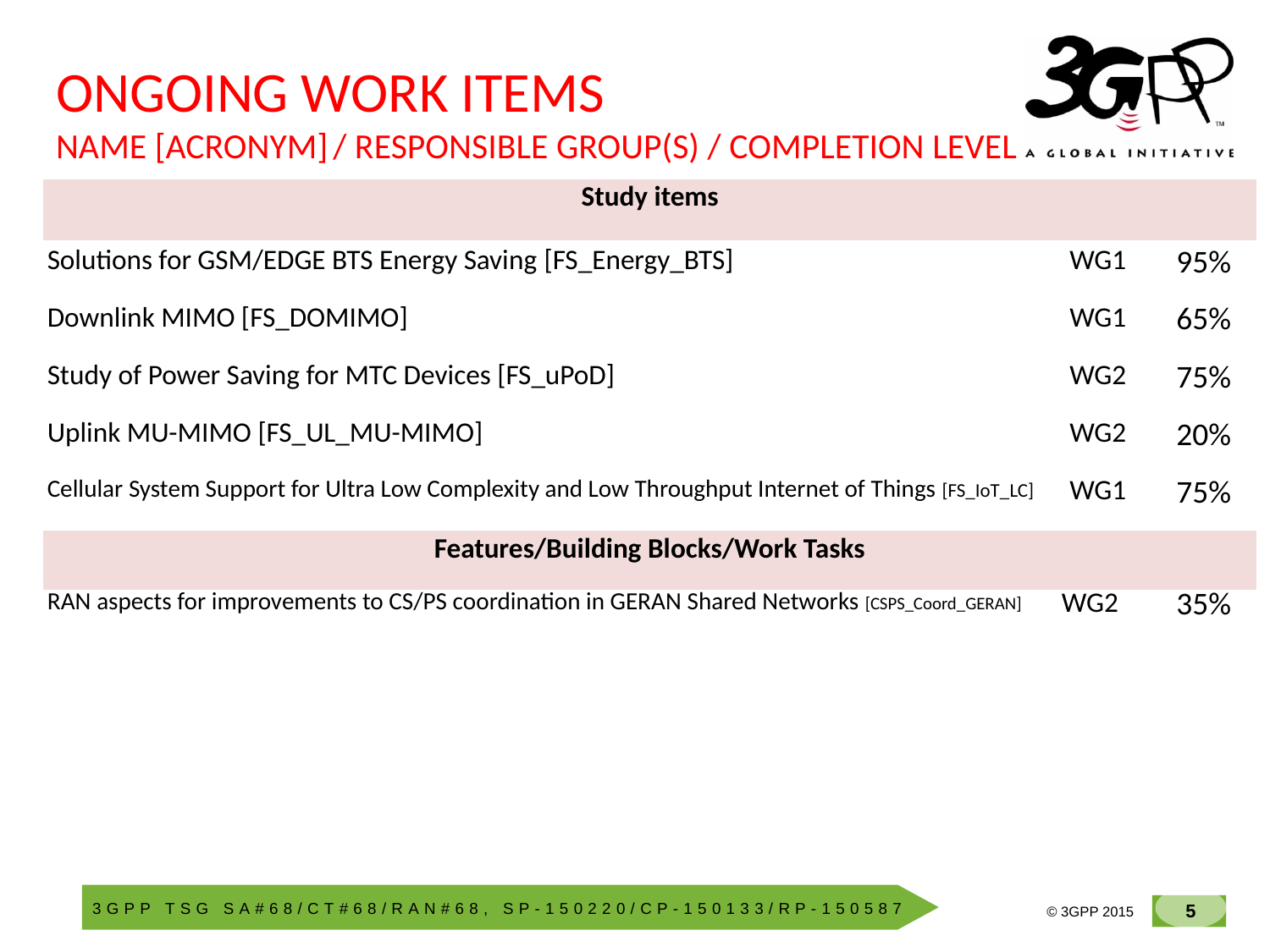

# ONGOING WORK ITEMS NAME [ACRONYM] / RESPONSIBLE GROUP(S) / COMPLETION LEVEL
| Study items |  |  |  |
| --- | --- | --- | --- |
| Solutions for GSM/EDGE BTS Energy Saving [FS\_Energy\_BTS] |  | WG1 | 95% |
| Downlink MIMO [FS\_DOMIMO] |  | WG1 | 65% |
| Study of Power Saving for MTC Devices [FS\_uPoD] |  | WG2 | 75% |
| Uplink MU-MIMO [FS\_UL\_MU-MIMO] |  | WG2 | 20% |
| Cellular System Support for Ultra Low Complexity and Low Throughput Internet of Things [FS\_IoT\_LC] |  | WG1 | 75% |
| Features/Building Blocks/Work Tasks |  |  |  |
| RAN aspects for improvements to CS/PS coordination in GERAN Shared Networks [CSPS\_Coord\_GERAN] | WG2 |  | 35% |